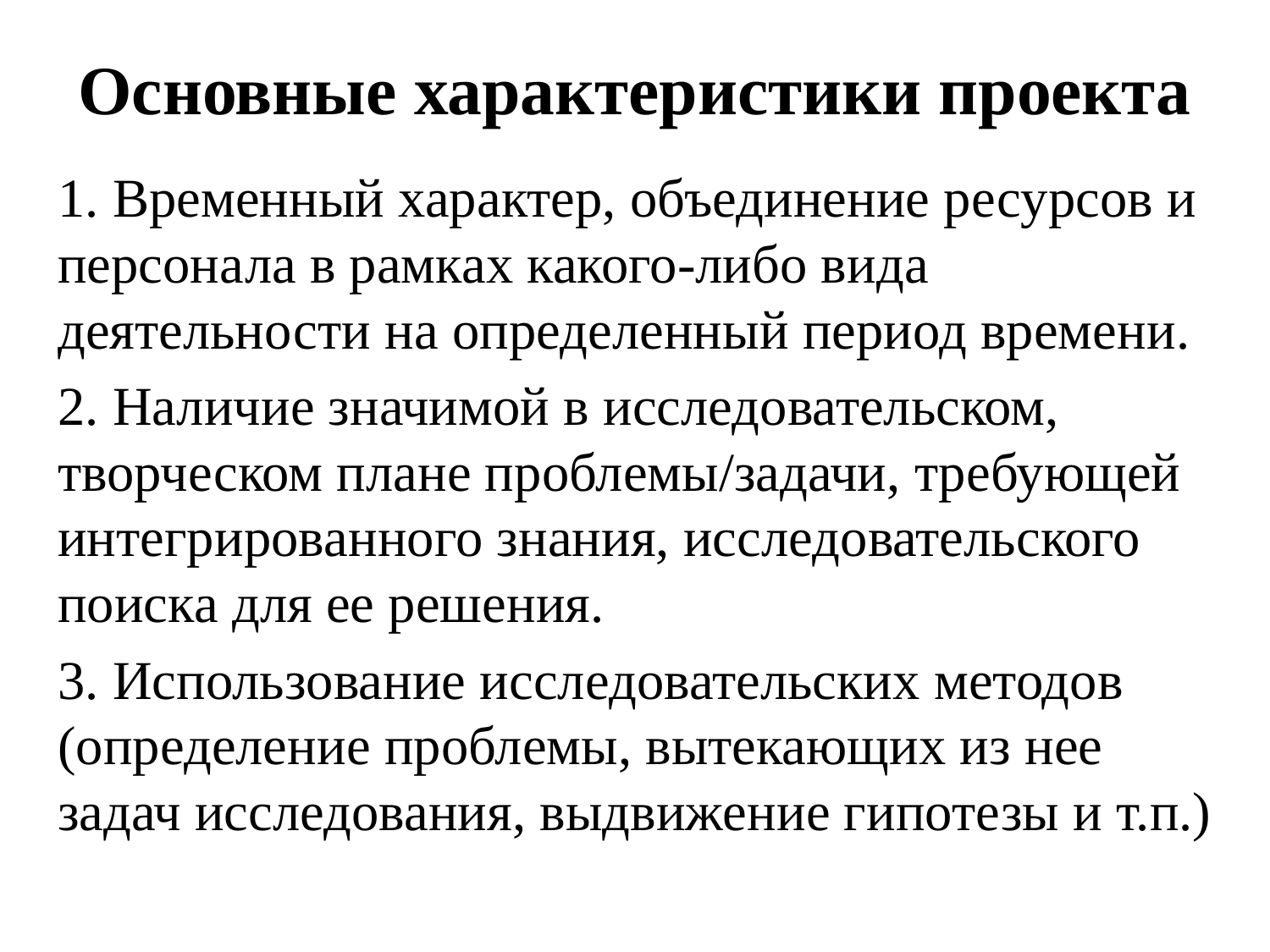

# Основные характеристики проекта
1. Временный характер, объединение ресурсов и персонала в рамках какого-либо вида деятельности на определенный период времени.
2. Наличие значимой в исследовательском, творческом плане проблемы/задачи, требующей интегpированного знания, исследовательского поиска для ее решения.
3. Использование исследовательских методов (определение проблемы, вытекающих из нее задач исследования, выдвижение гипотезы и т.п.)